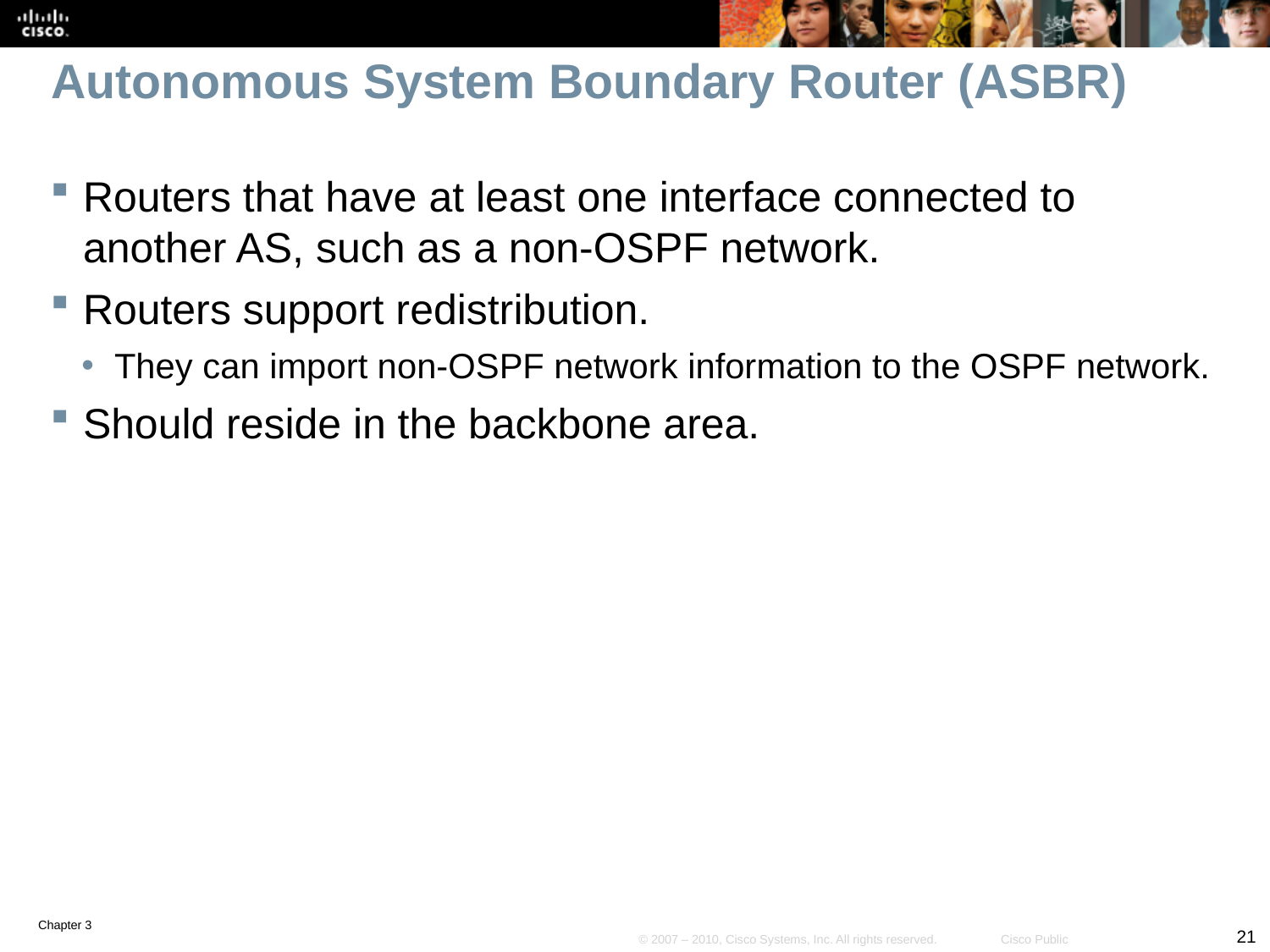

# Autonomous System Boundary Router (ASBR)
Routers that have at least one interface connected to another AS, such as a non-OSPF network.
Routers support redistribution.
They can import non-OSPF network information to the OSPF network.
Should reside in the backbone area.